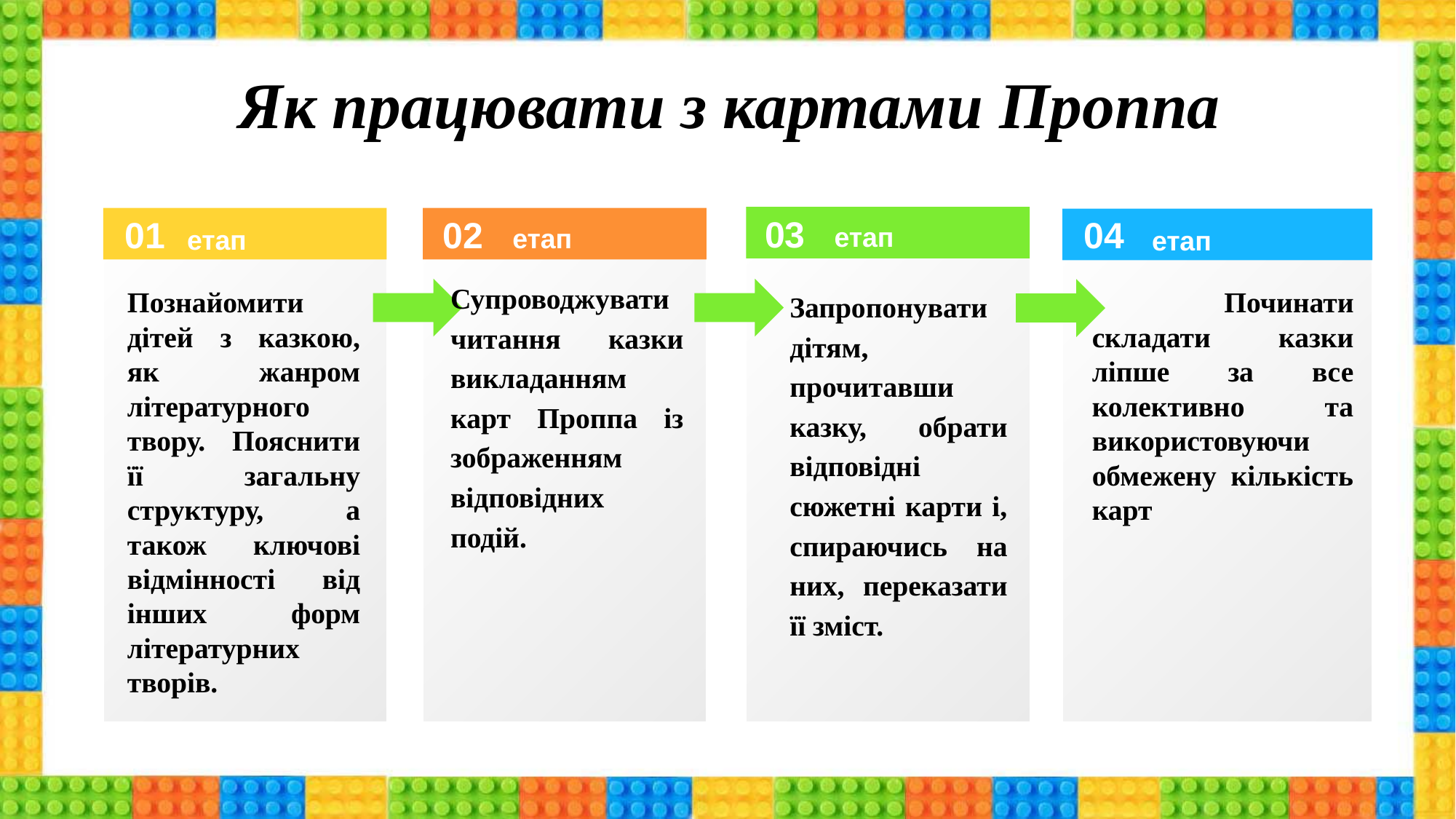

Як працювати з картами Проппа

03
01

04
02

етап
етап
етап
етап
Супроводжувати читання казки викладанням карт Проппа із зображенням відповідних подій.
Запропонувати дітям, прочитавши казку, обрати відповідні сюжетні карти і, спираючись на них, переказати її зміст.

Познайомити дітей з казкою, як жанром літературного твору. Пояснити її загальну структуру, а також ключові відмінності від інших форм літературних творів.

 Починати складати казки ліпше за все колективно та використовуючи обмежену кількість карт